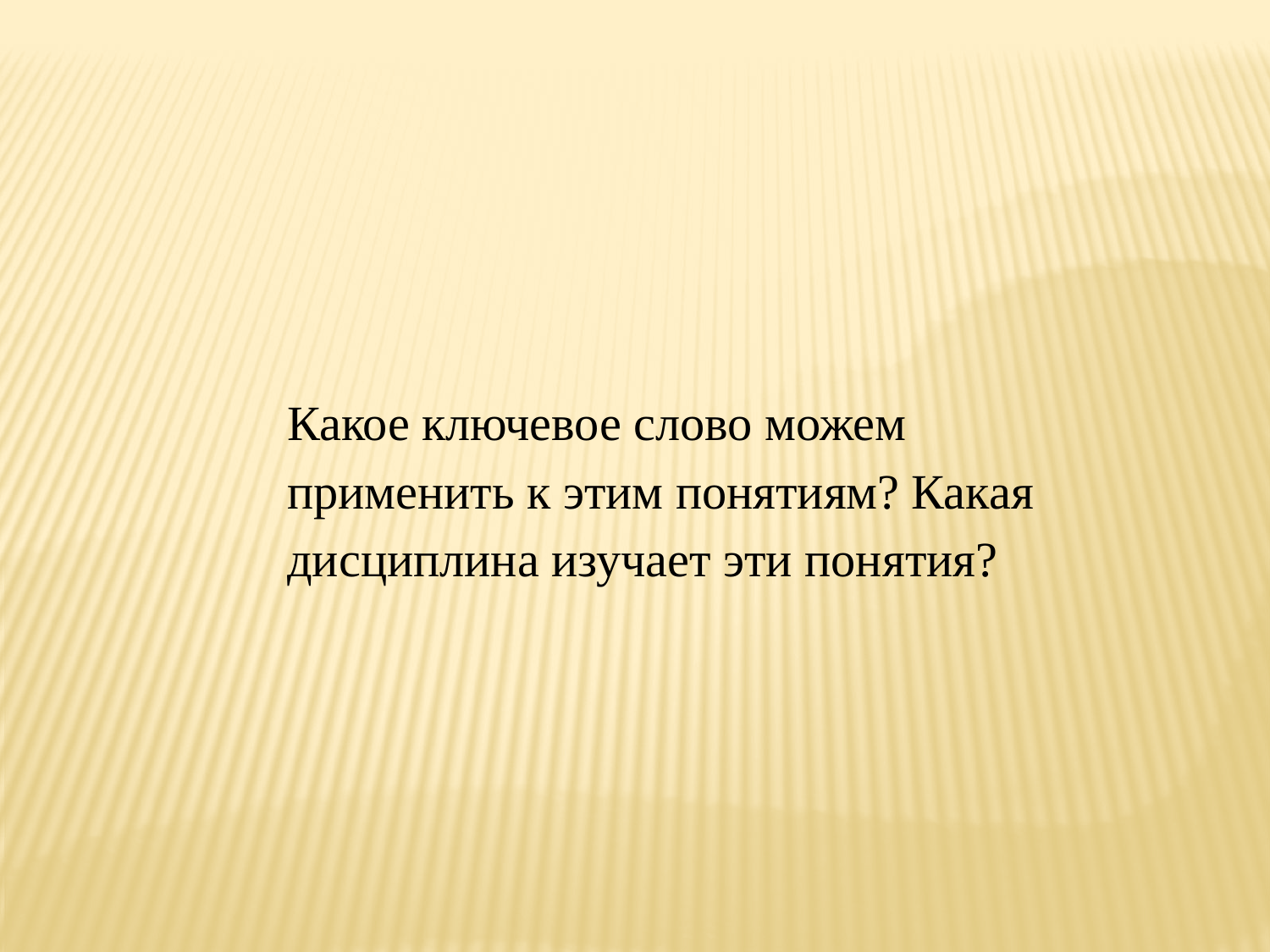

Какое ключевое слово можем применить к этим понятиям? Какая дисциплина изучает эти понятия?